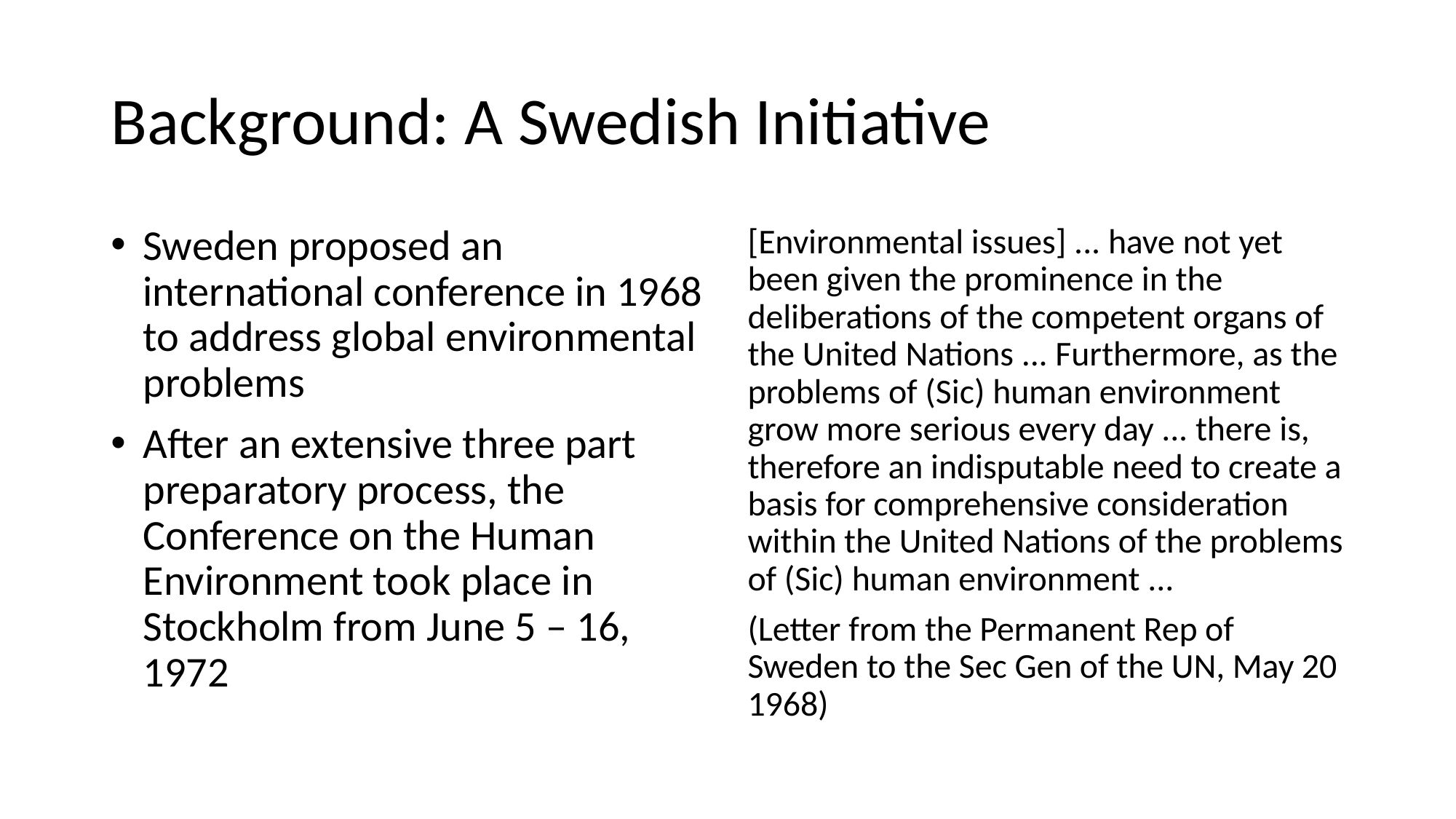

# Background: A Swedish Initiative
Sweden proposed an international conference in 1968 to address global environmental problems
After an extensive three part preparatory process, the Conference on the Human Environment took place in Stockholm from June 5 – 16, 1972

[Environmental issues] ... have not yet been given the prominence in the deliberations of the competent organs of the United Nations ... Furthermore, as the problems of (Sic) human environment grow more serious every day ... there is, therefore an indisputable need to create a basis for comprehensive consideration within the United Nations of the problems of (Sic) human environment ...
(Letter from the Permanent Rep of Sweden to the Sec Gen of the UN, May 20 1968)